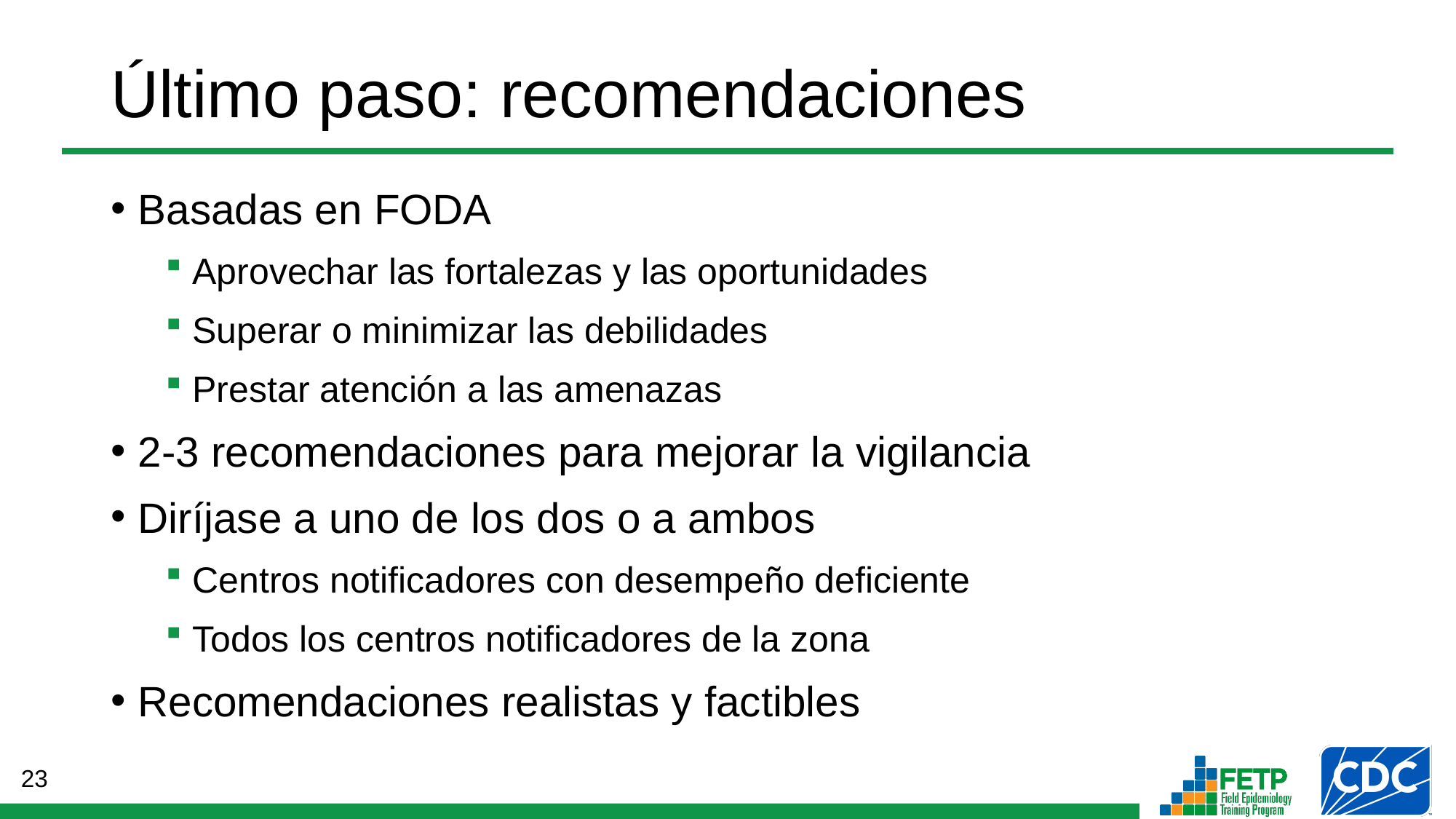

# Último paso: recomendaciones
Basadas en FODA
Aprovechar las fortalezas y las oportunidades
Superar o minimizar las debilidades
Prestar atención a las amenazas
2-3 recomendaciones para mejorar la vigilancia
Diríjase a uno de los dos o a ambos
Centros notificadores con desempeño deficiente
Todos los centros notificadores de la zona
Recomendaciones realistas y factibles